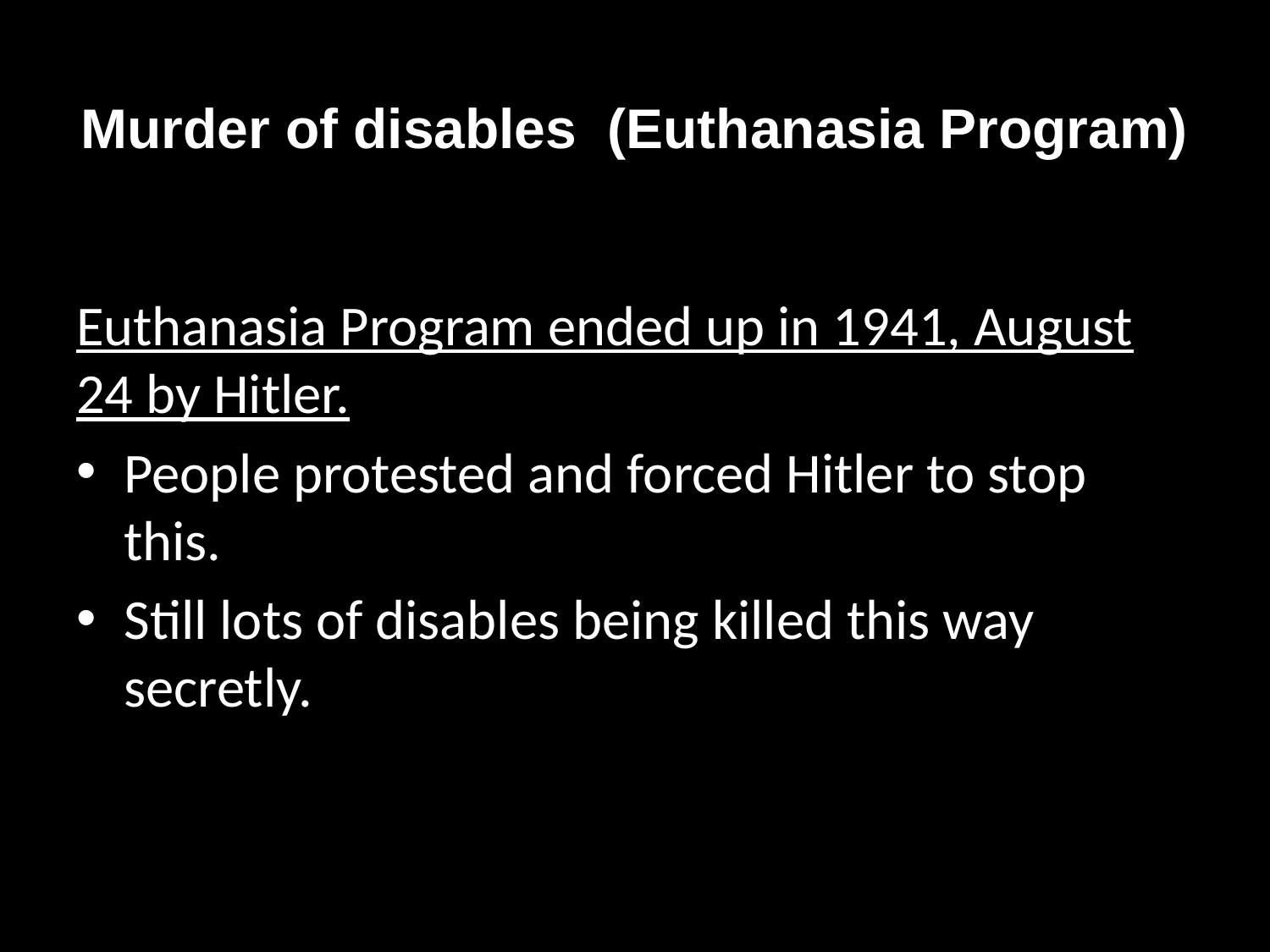

# Murder of disables  (Euthanasia Program)
Euthanasia Program ended up in 1941, August 24 by Hitler.
People protested and forced Hitler to stop this.
Still lots of disables being killed this way secretly.